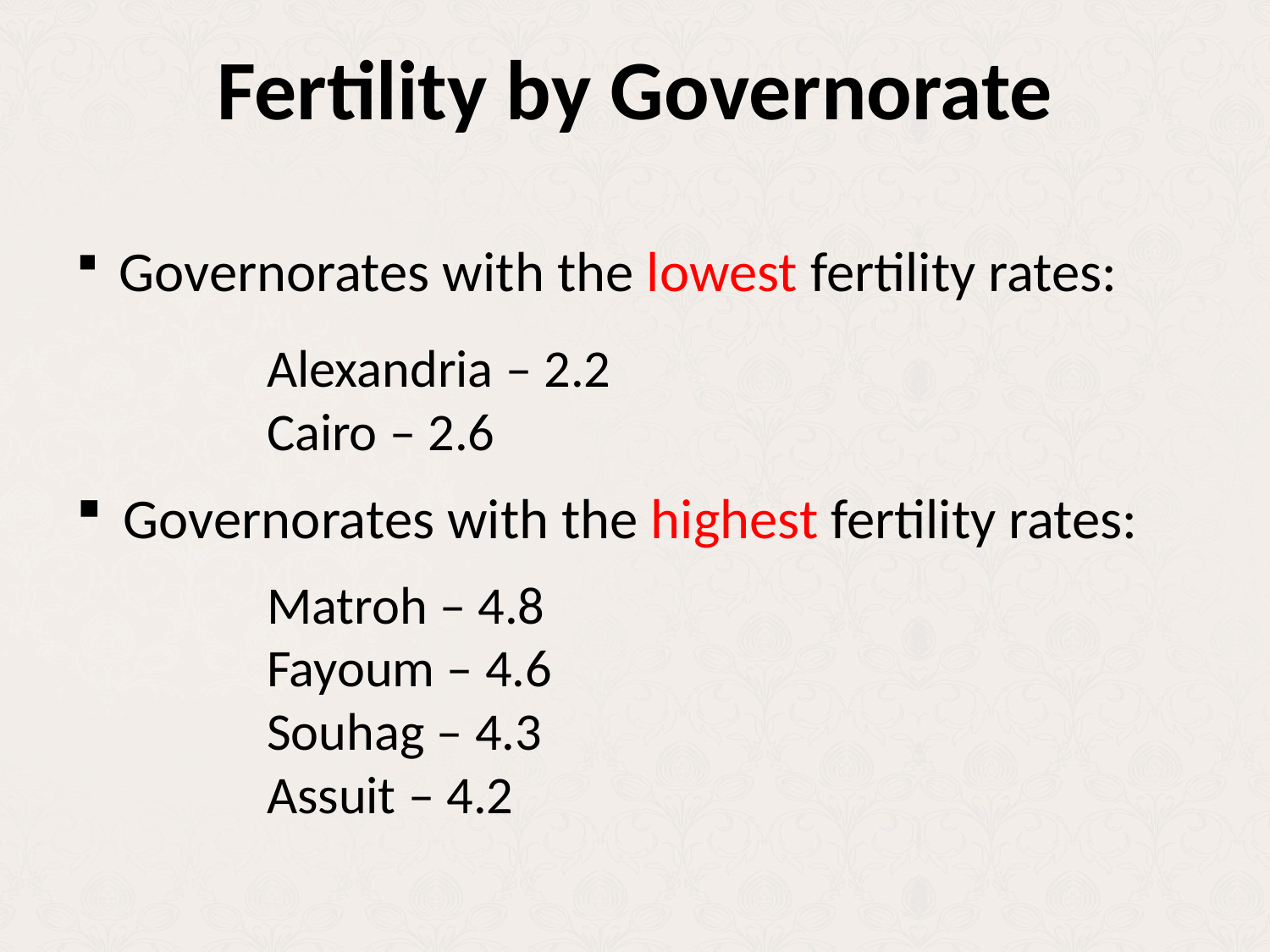

# Fertility by Governorate
 Governorates with the lowest fertility rates:

Alexandria – 2.2
Cairo – 2.6

Governorates with the highest fertility rates:

Matroh – 4.8
Fayoum – 4.6
Souhag – 4.3
Assuit – 4.2